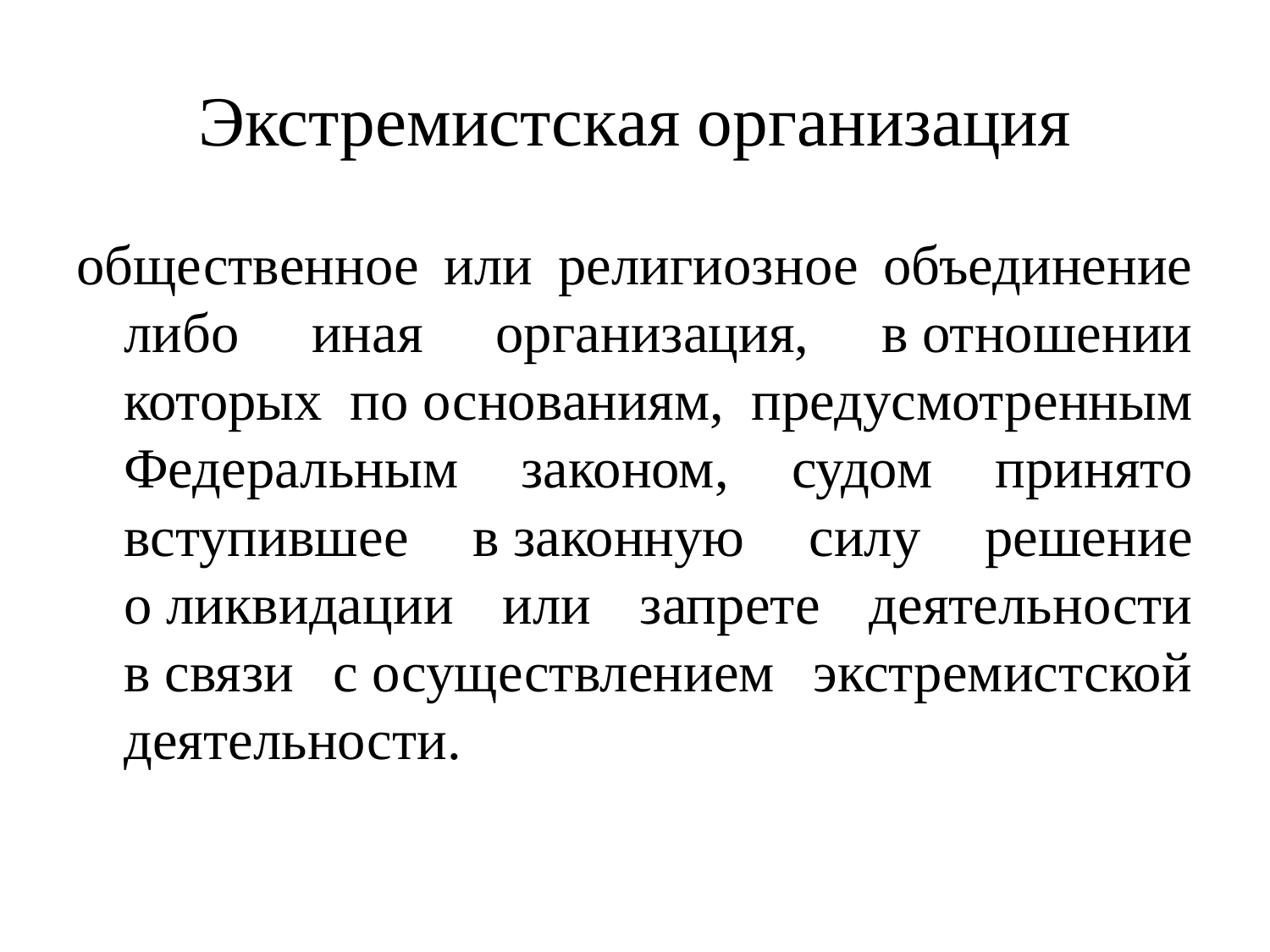

# Экстремистская организация
общественное или религиозное объединение либо иная организация, в отношении которых по основаниям, предусмотренным Федеральным законом, судом принято вступившее в законную силу решение о ликвидации или запрете деятельности в связи с осуществлением экстремистской деятельности.